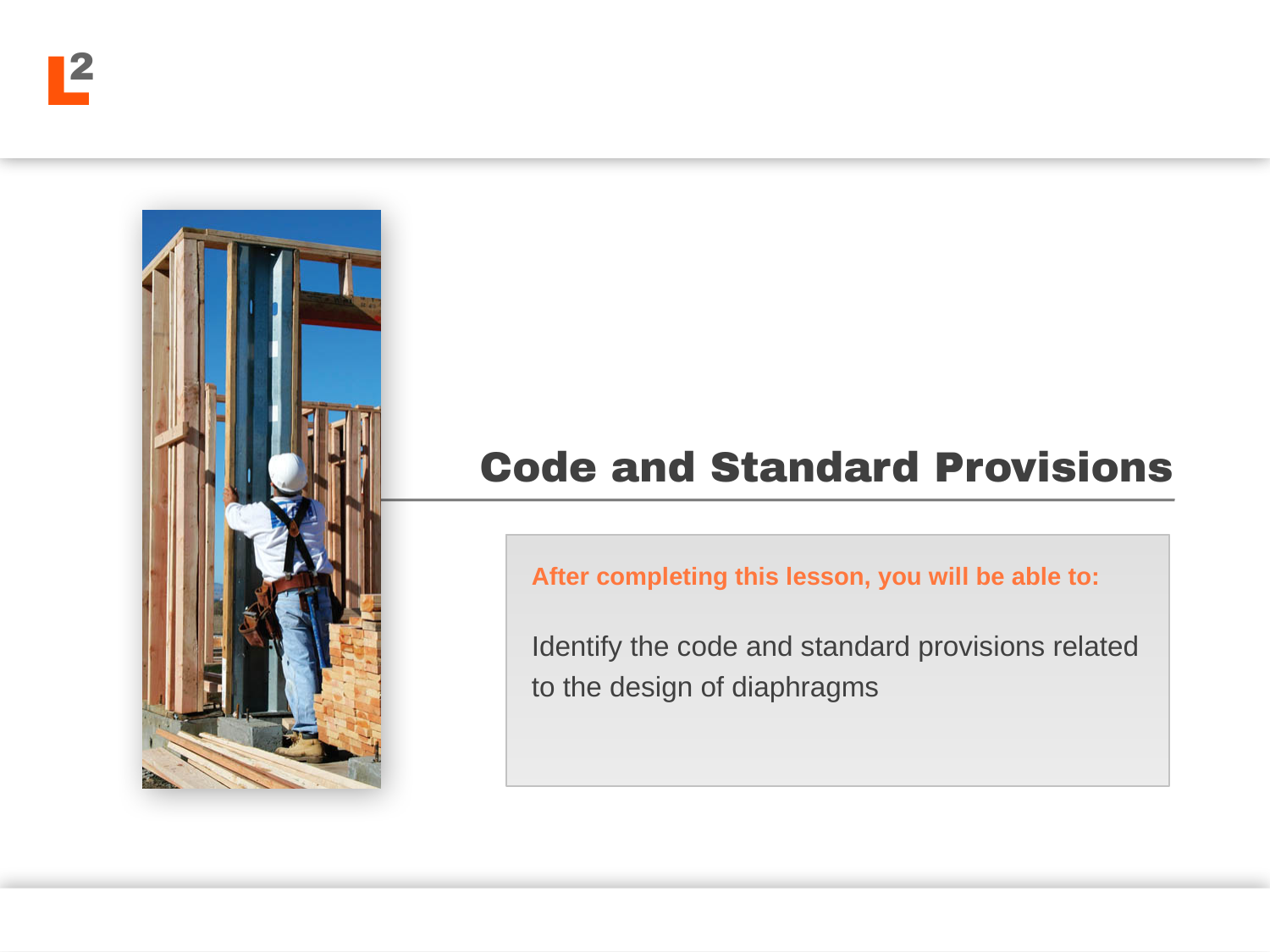

L
2
Code and Standard Provisions
After completing this lesson, you will be able to:
Identify the code and standard provisions related to the design of diaphragms